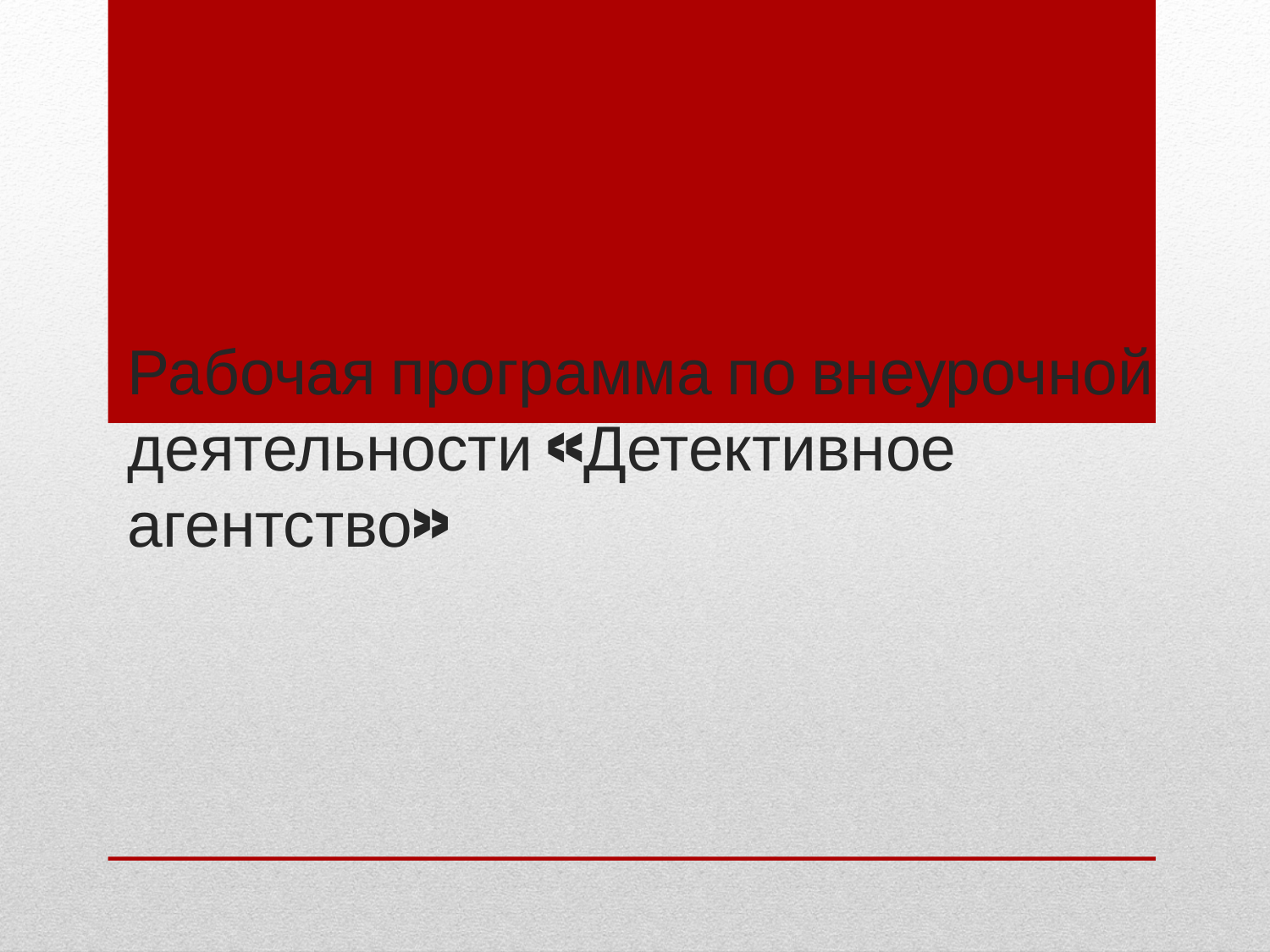

# Рабочая программа по внеурочной деятельности «Детективное агентство»